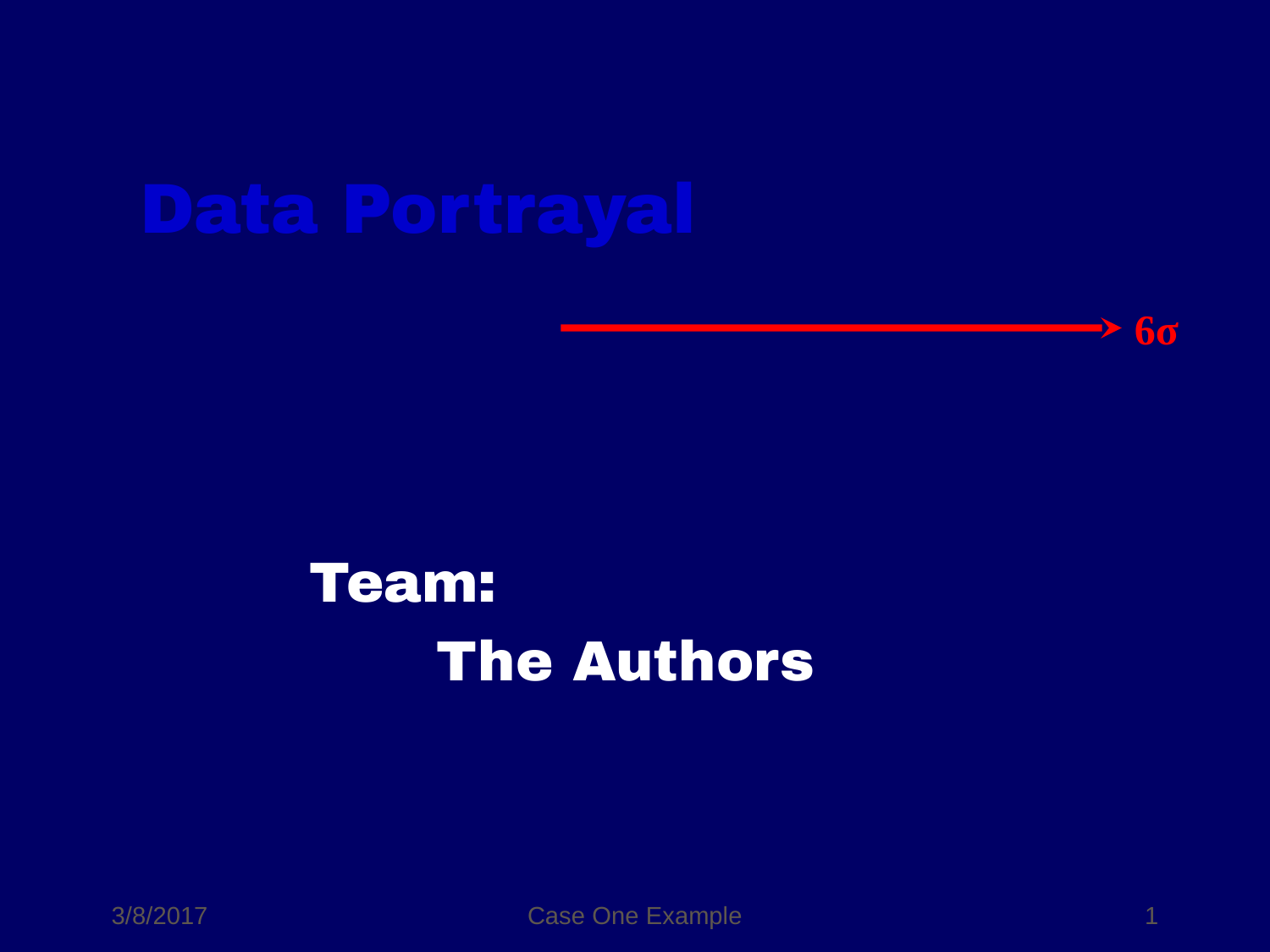

# Data Portrayal
Team:
	The Authors
3/8/2017
Case One Example
1